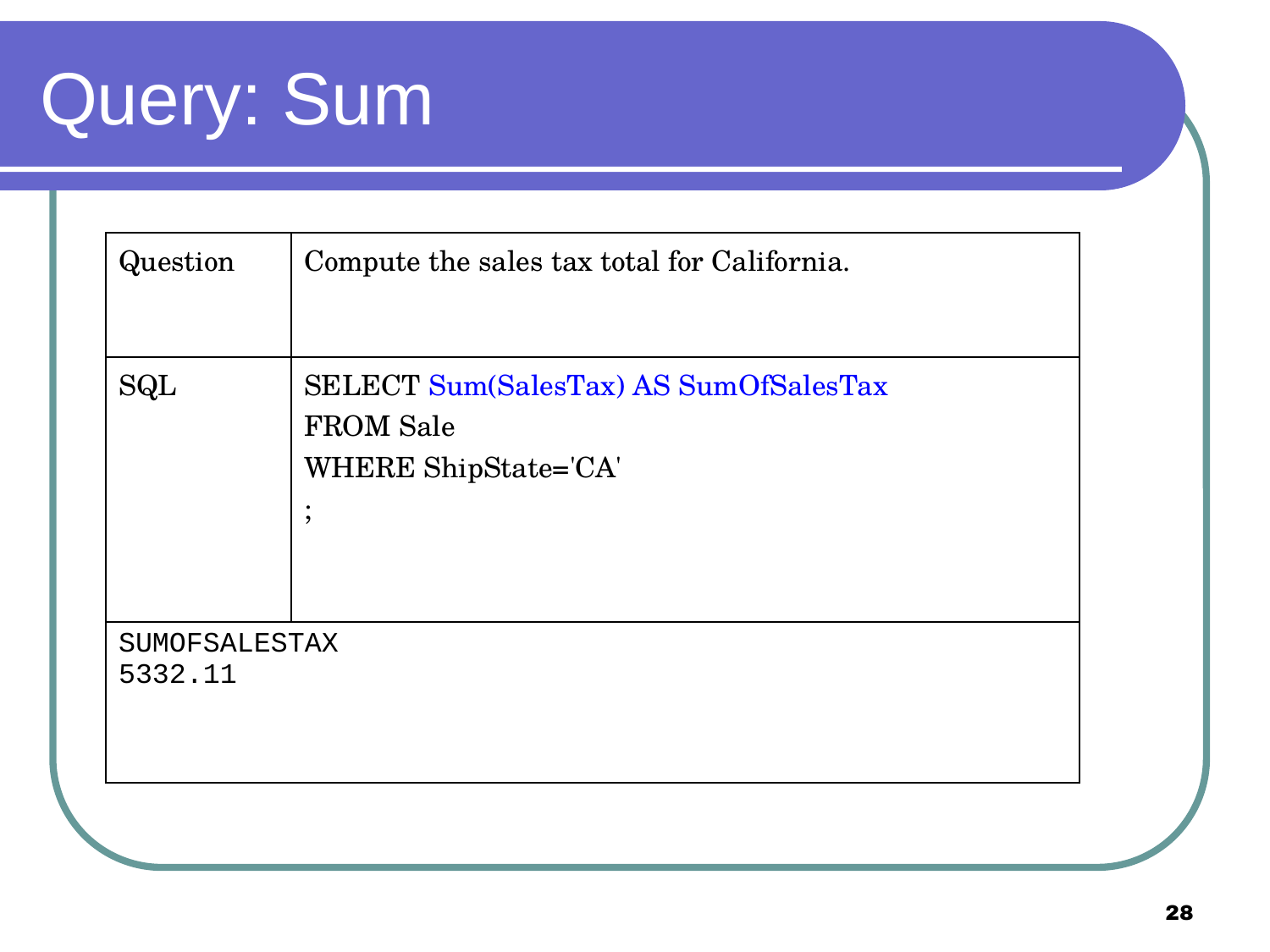

# Query: Sum
| Question | Compute the sales tax total for California. |
| --- | --- |
| SQL | SELECT Sum(SalesTax) AS SumOfSalesTax FROM Sale WHERE ShipState='CA' ; |
| SUMOFSALESTAX 5332.11 |  |
28